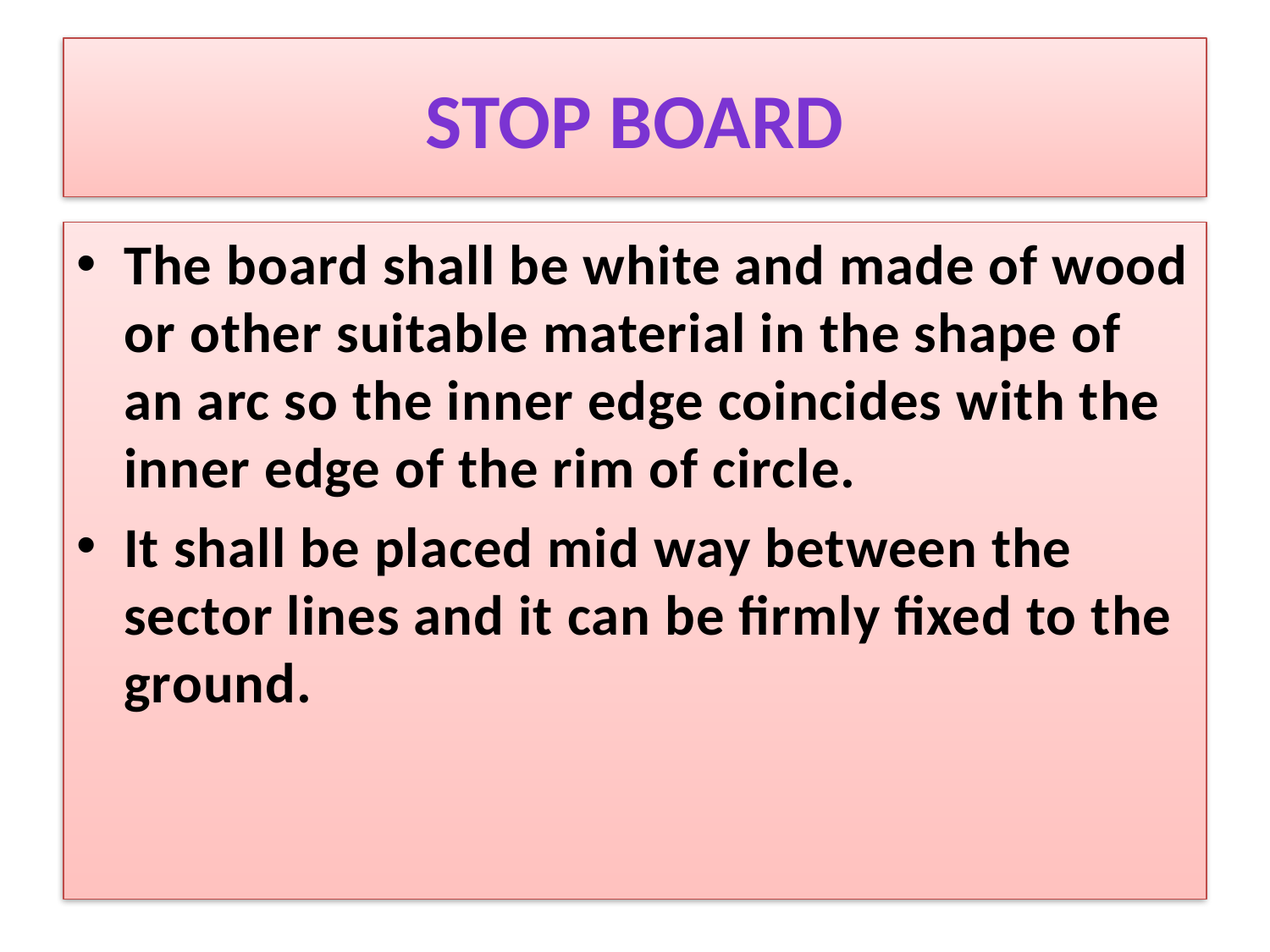

# Stop Board
The board shall be white and made of wood or other suitable material in the shape of an arc so the inner edge coincides with the inner edge of the rim of circle.
It shall be placed mid way between the sector lines and it can be firmly fixed to the ground.